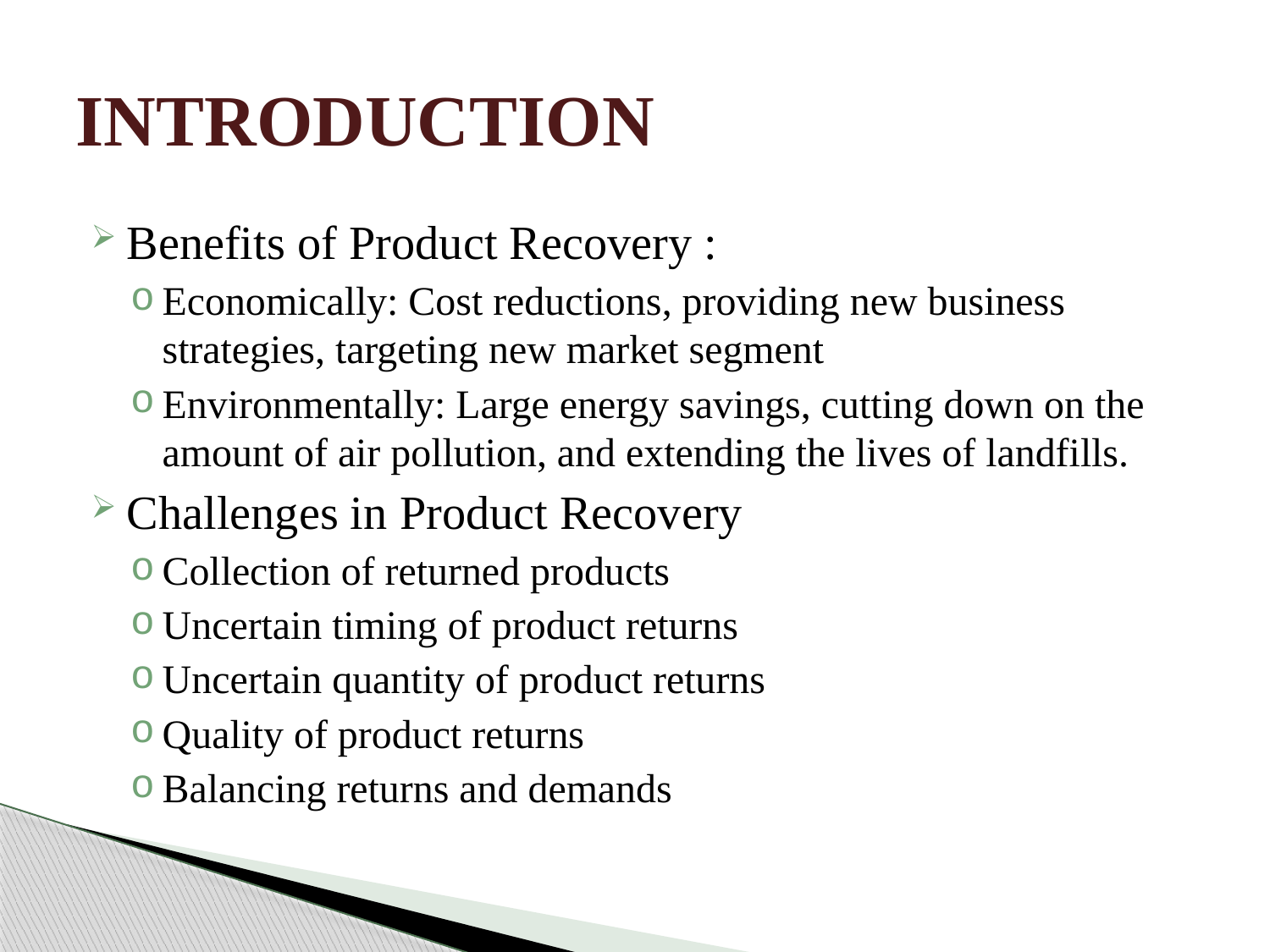

# INTRODUCTION
Benefits of Product Recovery :
Economically: Cost reductions, providing new business strategies, targeting new market segment
Environmentally: Large energy savings, cutting down on the amount of air pollution, and extending the lives of landfills.
Challenges in Product Recovery
Collection of returned products
Uncertain timing of product returns
Uncertain quantity of product returns
Quality of product returns
Balancing returns and demands